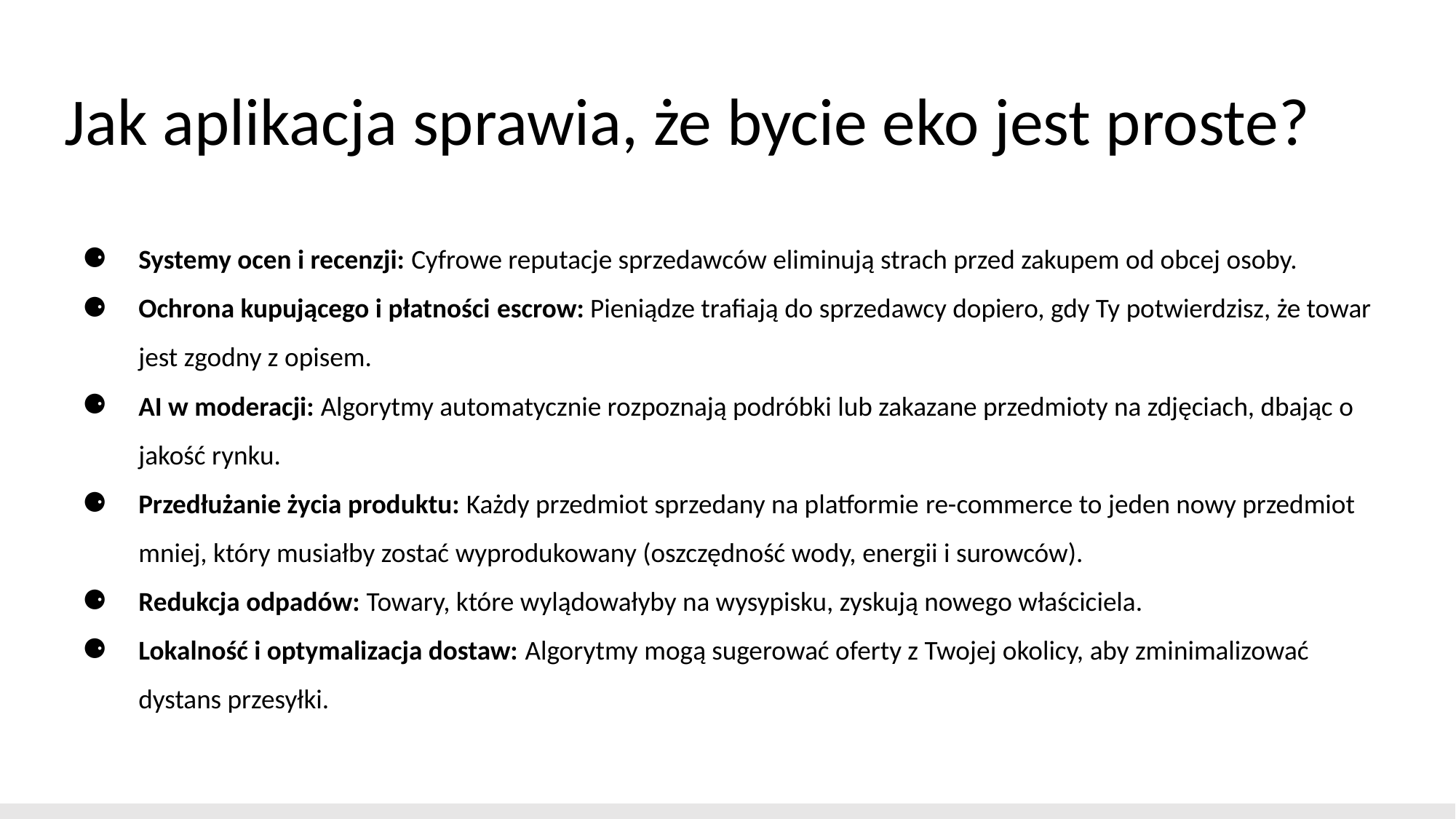

# Jak aplikacja sprawia, że bycie eko jest proste?
Systemy ocen i recenzji: Cyfrowe reputacje sprzedawców eliminują strach przed zakupem od obcej osoby.
Ochrona kupującego i płatności escrow: Pieniądze trafiają do sprzedawcy dopiero, gdy Ty potwierdzisz, że towar jest zgodny z opisem.
AI w moderacji: Algorytmy automatycznie rozpoznają podróbki lub zakazane przedmioty na zdjęciach, dbając o jakość rynku.
Przedłużanie życia produktu: Każdy przedmiot sprzedany na platformie re-commerce to jeden nowy przedmiot mniej, który musiałby zostać wyprodukowany (oszczędność wody, energii i surowców).
Redukcja odpadów: Towary, które wylądowałyby na wysypisku, zyskują nowego właściciela.
Lokalność i optymalizacja dostaw: Algorytmy mogą sugerować oferty z Twojej okolicy, aby zminimalizować dystans przesyłki.